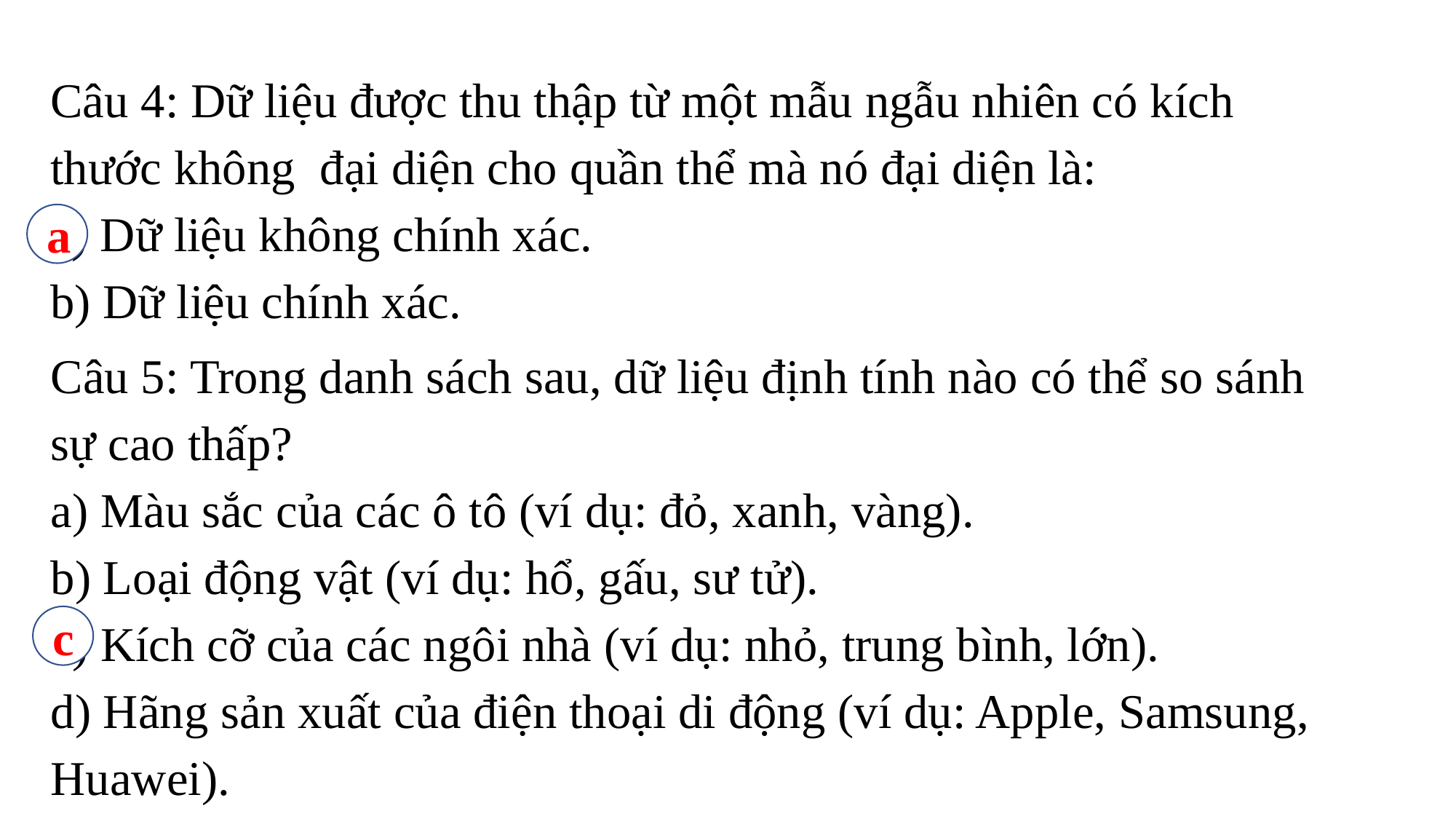

Câu 4: Dữ liệu được thu thập từ một mẫu ngẫu nhiên có kích thước không  đại diện cho quần thể mà nó đại diện là:
a) Dữ liệu không chính xác.
b) Dữ liệu chính xác.
a
Câu 5: Trong danh sách sau, dữ liệu định tính nào có thể so sánh sự cao thấp?
a) Màu sắc của các ô tô (ví dụ: đỏ, xanh, vàng).
b) Loại động vật (ví dụ: hổ, gấu, sư tử).
c) Kích cỡ của các ngôi nhà (ví dụ: nhỏ, trung bình, lớn).
d) Hãng sản xuất của điện thoại di động (ví dụ: Apple, Samsung, Huawei).
c